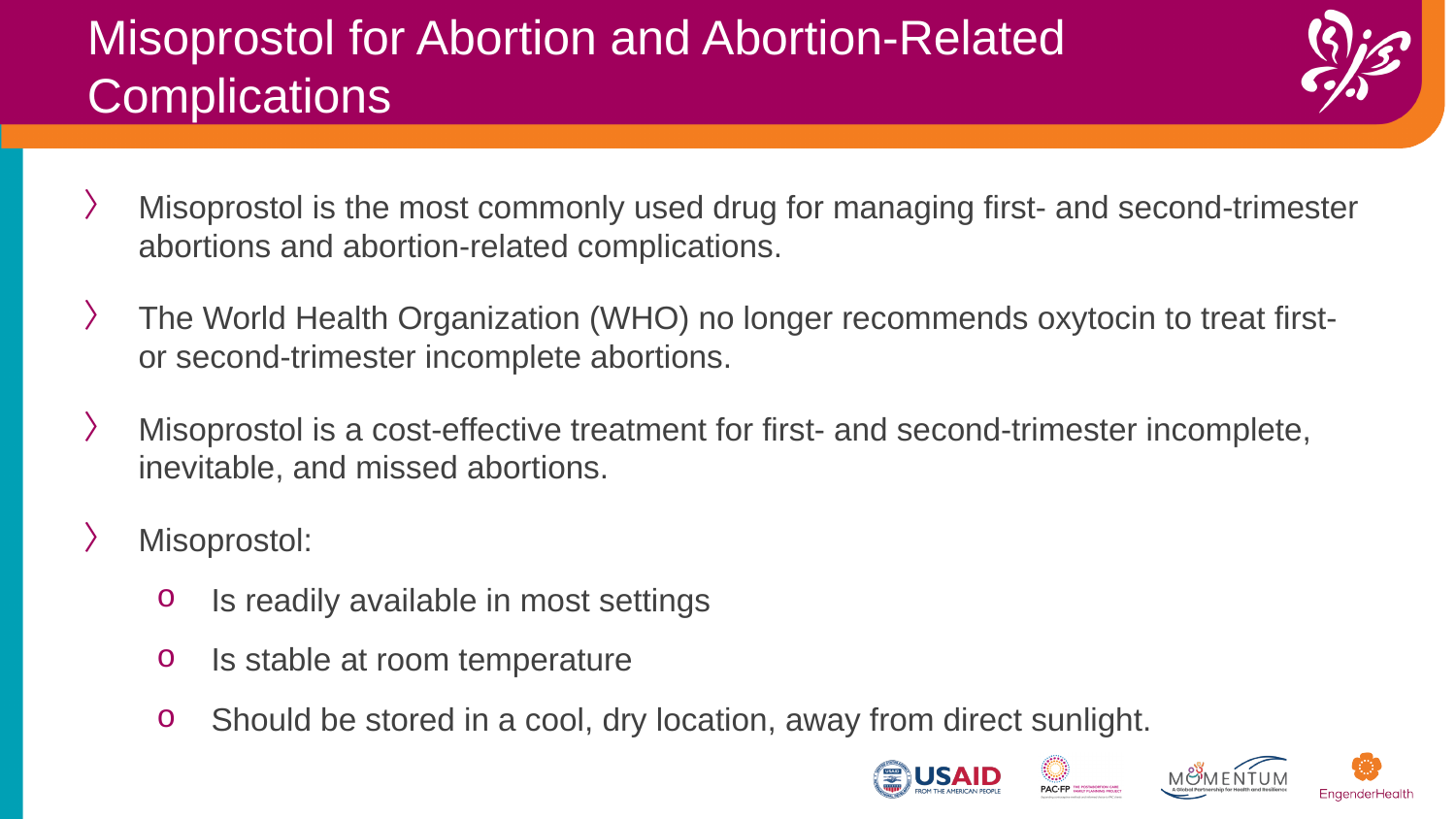

Misoprostol for Abortion and Abortion-Related Complications
Misoprostol is the most commonly used drug for managing first- and second-trimester abortions and abortion-related complications.​
The World Health Organization (WHO) no longer recommends oxytocin to treat first- or second-trimester incomplete abortions.
Misoprostol is a cost-effective treatment for first- and second-trimester incomplete, inevitable, and missed abortions. ​
Misoprostol:
Is readily available in most settings
Is stable at room temperature
Should be stored in a cool, dry location, away from direct sunlight.​